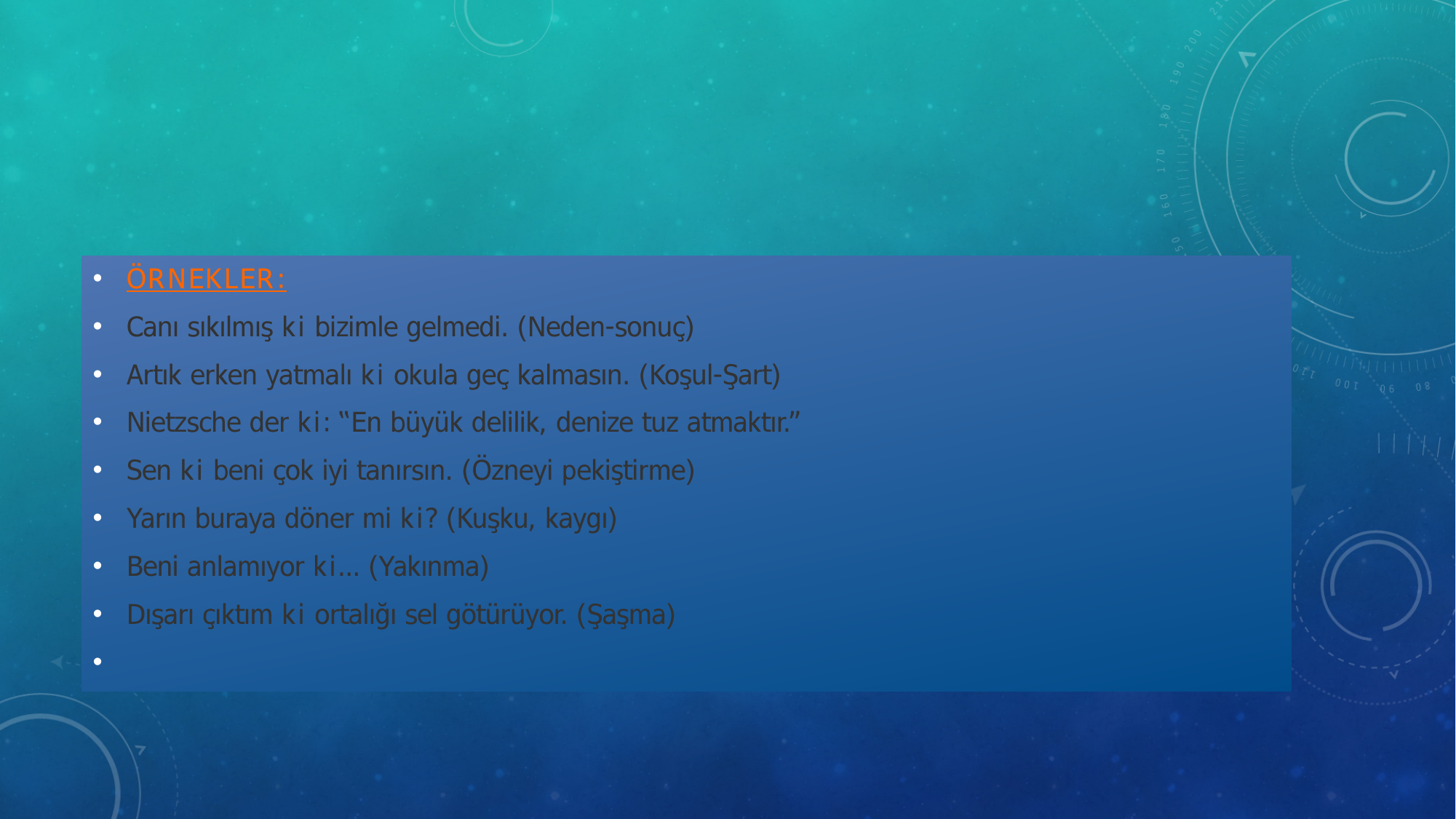

#
ÖRNEKLER:
Canı sıkılmış ki bizimle gelmedi. (Neden-sonuç)
Artık erken yatmalı ki okula geç kalmasın. (Koşul-Şart)
Nietzsche der ki: “En büyük delilik, denize tuz atmaktır.”
Sen ki beni çok iyi tanırsın. (Özneyi pekiştirme)
Yarın buraya döner mi ki? (Kuşku, kaygı)
Beni anlamıyor ki… (Yakınma)
Dışarı çıktım ki ortalığı sel götürüyor. (Şaşma)